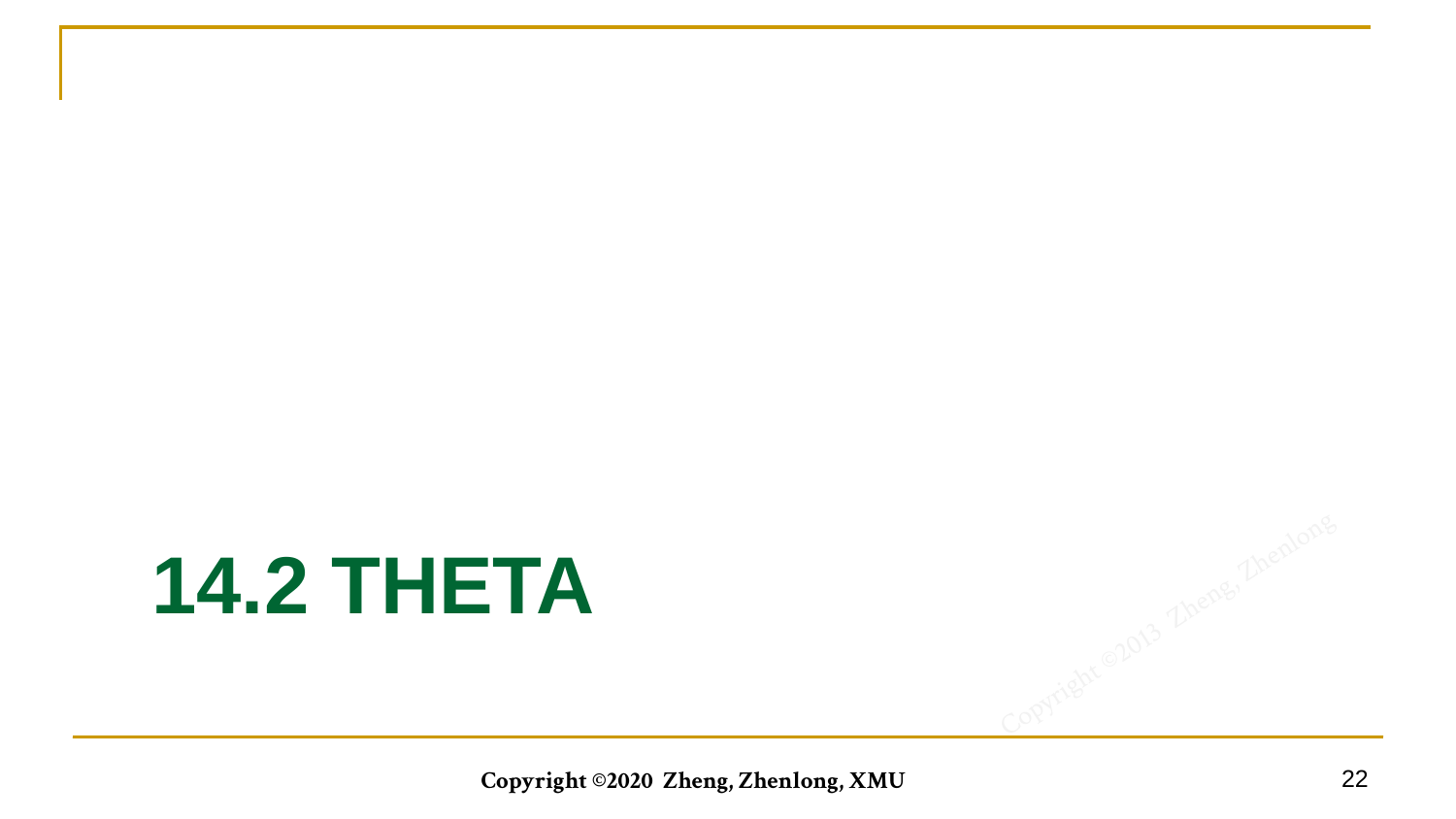

# 14.2 Theta
22
Copyright ©2020  Zheng, Zhenlong, XMU